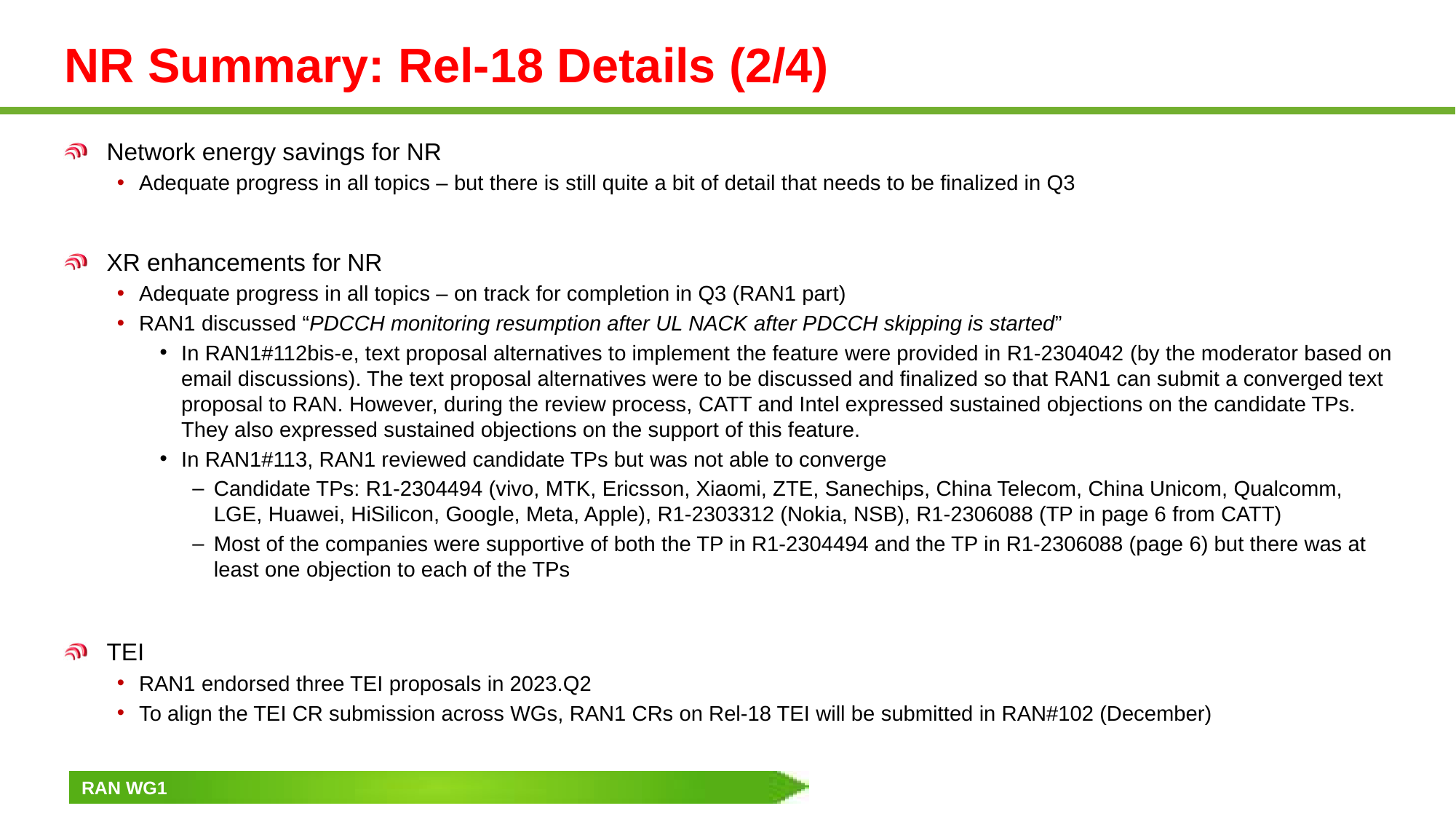

# NR Summary: Rel-18 Details (2/4)
Network energy savings for NR
Adequate progress in all topics – but there is still quite a bit of detail that needs to be finalized in Q3

XR enhancements for NR
Adequate progress in all topics – on track for completion in Q3 (RAN1 part)
RAN1 discussed “PDCCH monitoring resumption after UL NACK after PDCCH skipping is started”
In RAN1#112bis-e, text proposal alternatives to implement the feature were provided in R1-2304042 (by the moderator based on email discussions). The text proposal alternatives were to be discussed and finalized so that RAN1 can submit a converged text proposal to RAN. However, during the review process, CATT and Intel expressed sustained objections on the candidate TPs. They also expressed sustained objections on the support of this feature.
In RAN1#113, RAN1 reviewed candidate TPs but was not able to converge
Candidate TPs: R1-2304494 (vivo, MTK, Ericsson, Xiaomi, ZTE, Sanechips, China Telecom, China Unicom, Qualcomm, LGE, Huawei, HiSilicon, Google, Meta, Apple), R1-2303312 (Nokia, NSB), R1-2306088 (TP in page 6 from CATT)
Most of the companies were supportive of both the TP in R1-2304494 and the TP in R1-2306088 (page 6) but there was at least one objection to each of the TPs

TEI
RAN1 endorsed three TEI proposals in 2023.Q2
To align the TEI CR submission across WGs, RAN1 CRs on Rel-18 TEI will be submitted in RAN#102 (December)